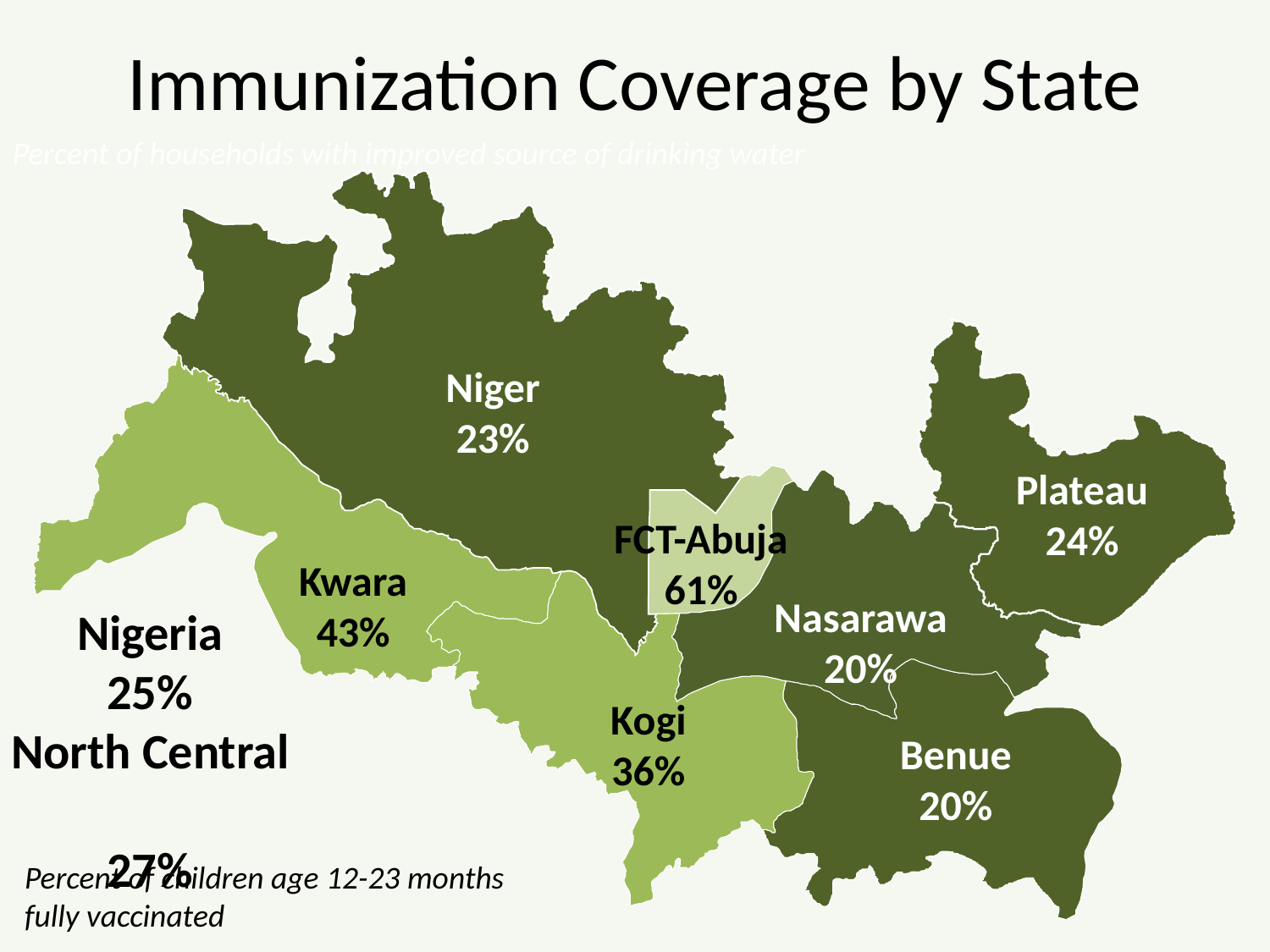

# Immunization Coverage by State
Percent of households with improved source of drinking water

Niger
23%
Plateau
24%
FCT-Abuja
61%
Kwara
43%
Nasarawa
20%
Nigeria
25%
North Central
27%
Kogi
36%
Benue
20%
Percent of children age 12-23 months fully vaccinated